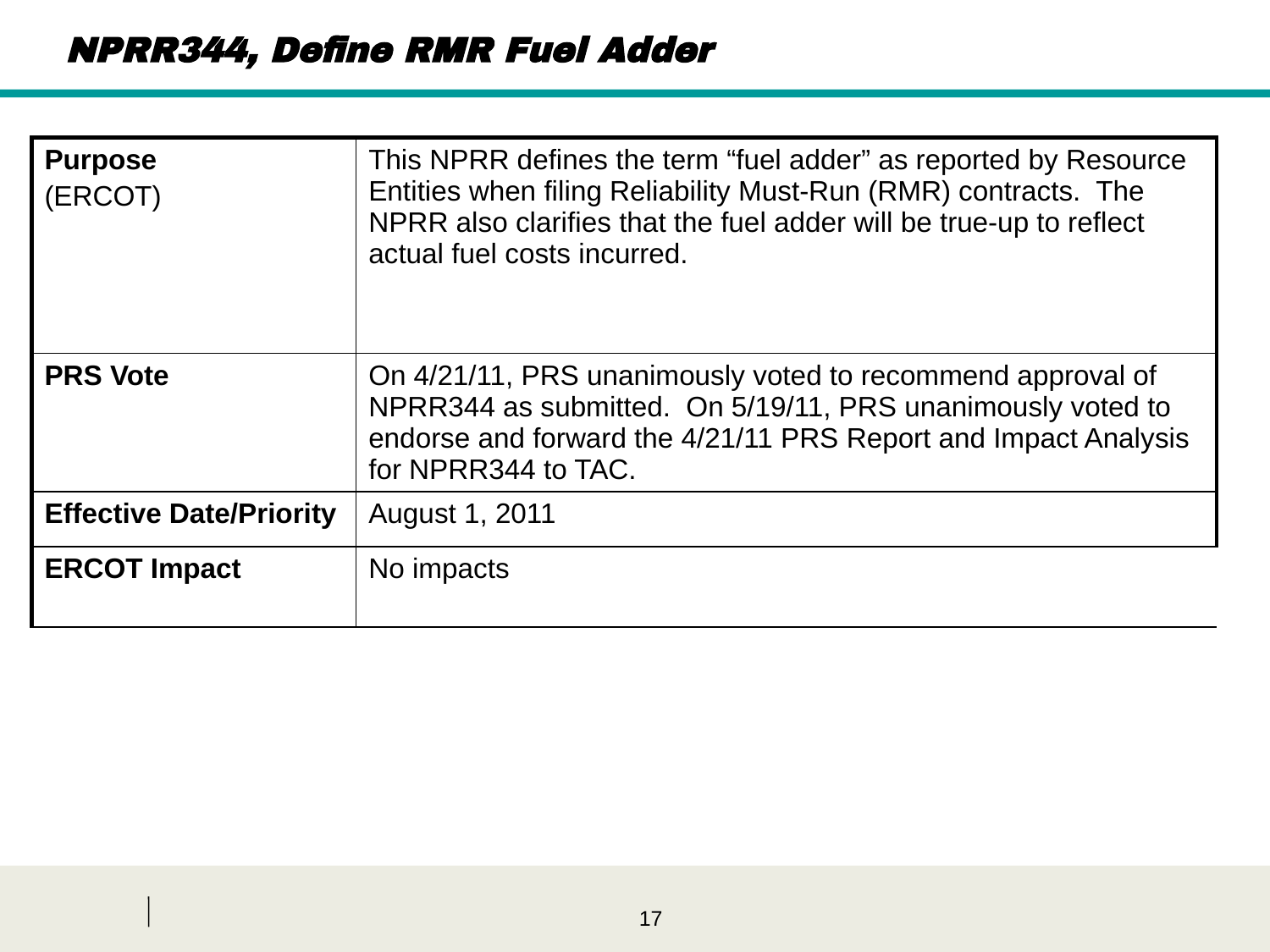

NPRR344, Define RMR Fuel Adder
| Purpose (ERCOT) | This NPRR defines the term “fuel adder” as reported by Resource Entities when filing Reliability Must-Run (RMR) contracts. The NPRR also clarifies that the fuel adder will be true-up to reflect actual fuel costs incurred. |
| --- | --- |
| PRS Vote | On 4/21/11, PRS unanimously voted to recommend approval of NPRR344 as submitted. On 5/19/11, PRS unanimously voted to endorse and forward the 4/21/11 PRS Report and Impact Analysis for NPRR344 to TAC. |
| Effective Date/Priority | August 1, 2011 |
| ERCOT Impact | No impacts |